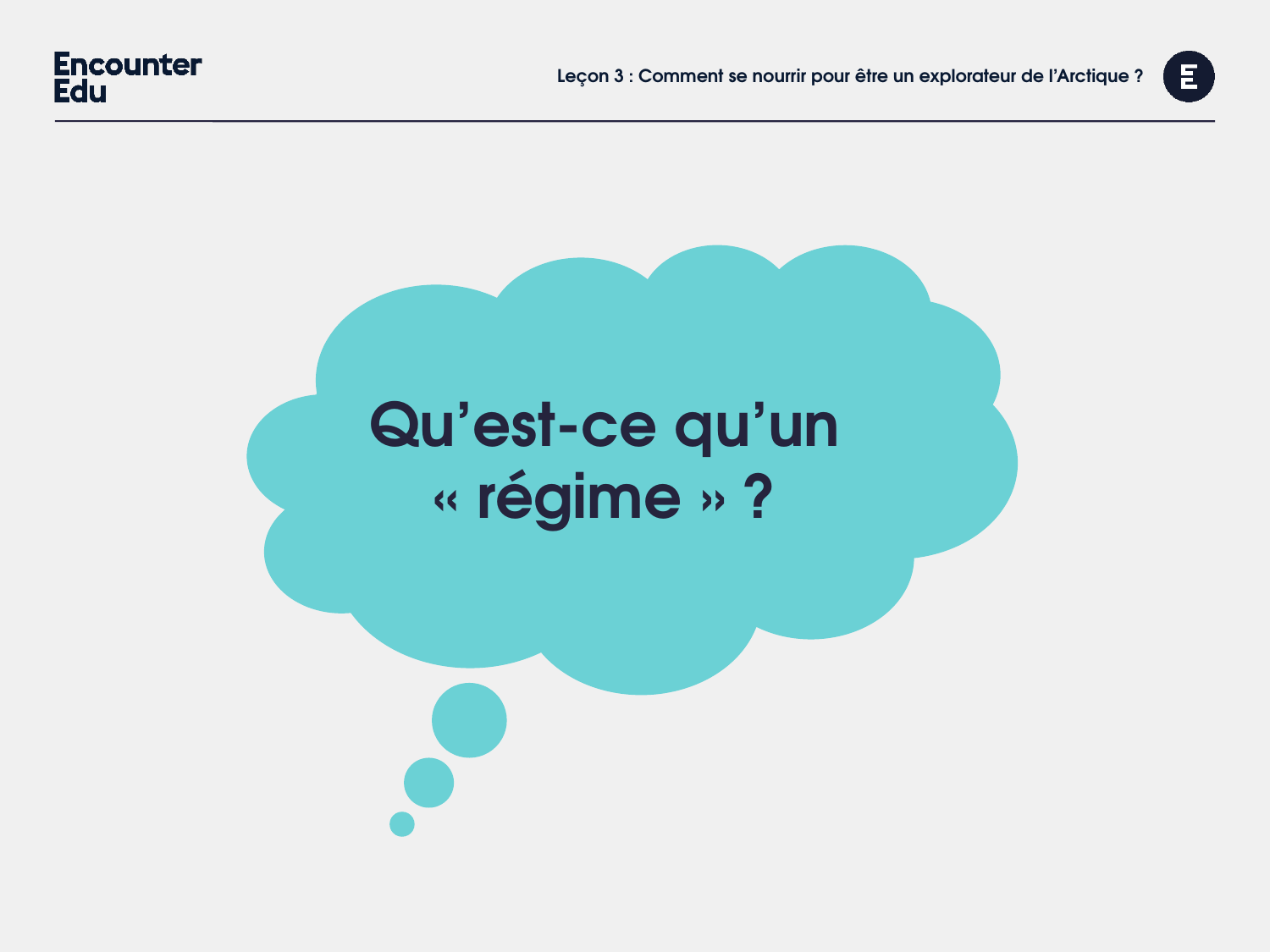

# Leçon 3 : Comment se nourrir pour être un explorateur de l’Arctique ?
Qu’est-ce qu’un « régime » ?